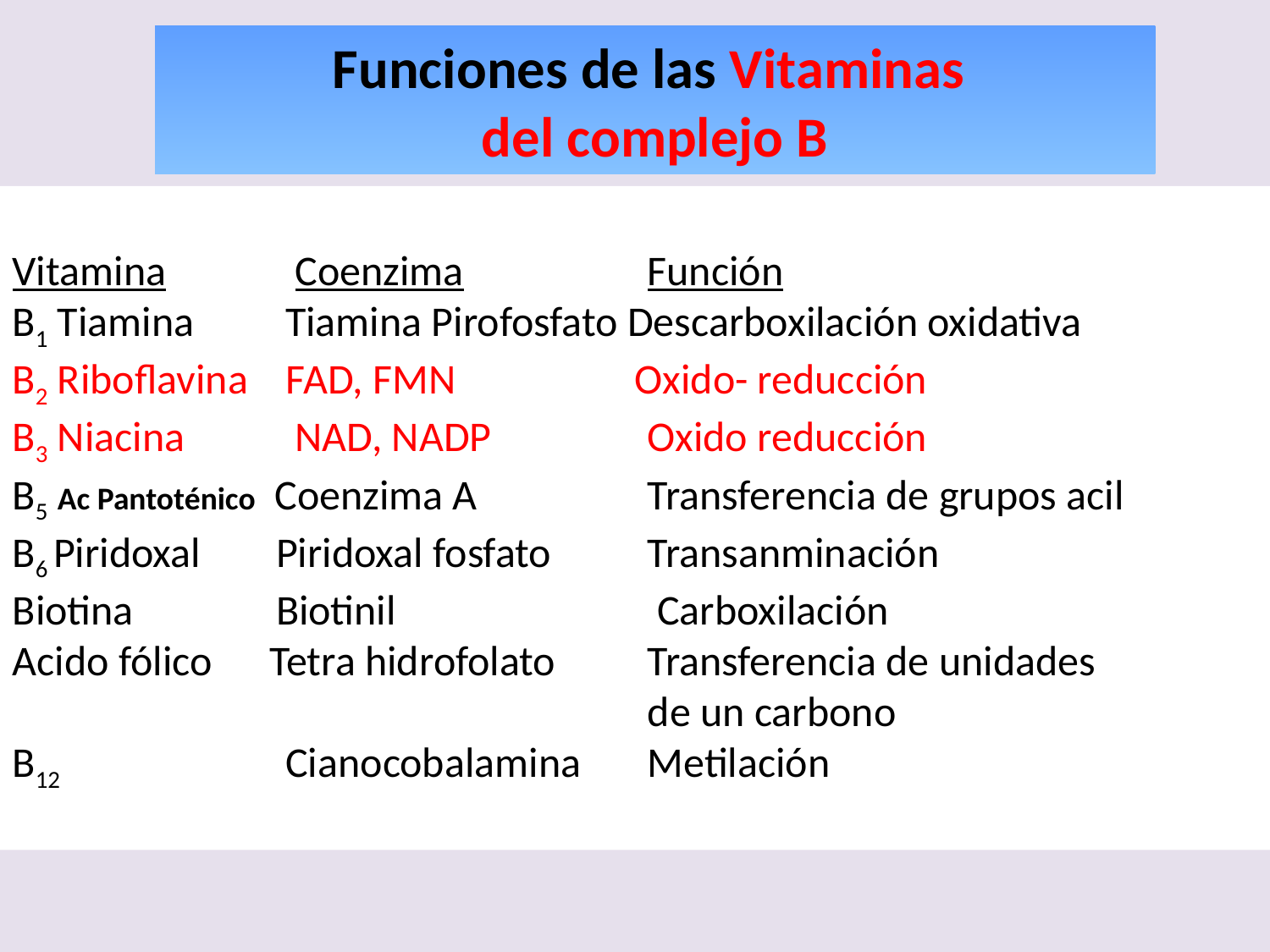

Funciones de las Vitaminas
del complejo B

Vitamina 	   Coenzima		Función
B1 Tiamina	  Tiamina Pirofosfato Descarboxilación oxidativa
B2 Riboflavina    FAD, FMN	            Oxido- reducción
B3 Niacina	   NAD, NADP 	 	Oxido reducción
B5 Ac Pantoténico  Coenzima A         	Transferencia de grupos acil
B6 Piridoxal      	 Piridoxal fosfato     	Transanminación
Biotina 	 Biotinil                   	 Carboxilación
Acido fólico      Tetra hidrofolato    	Transferencia de unidades 					 	de un carbono
B12		  Cianocobalamina   	Metilación